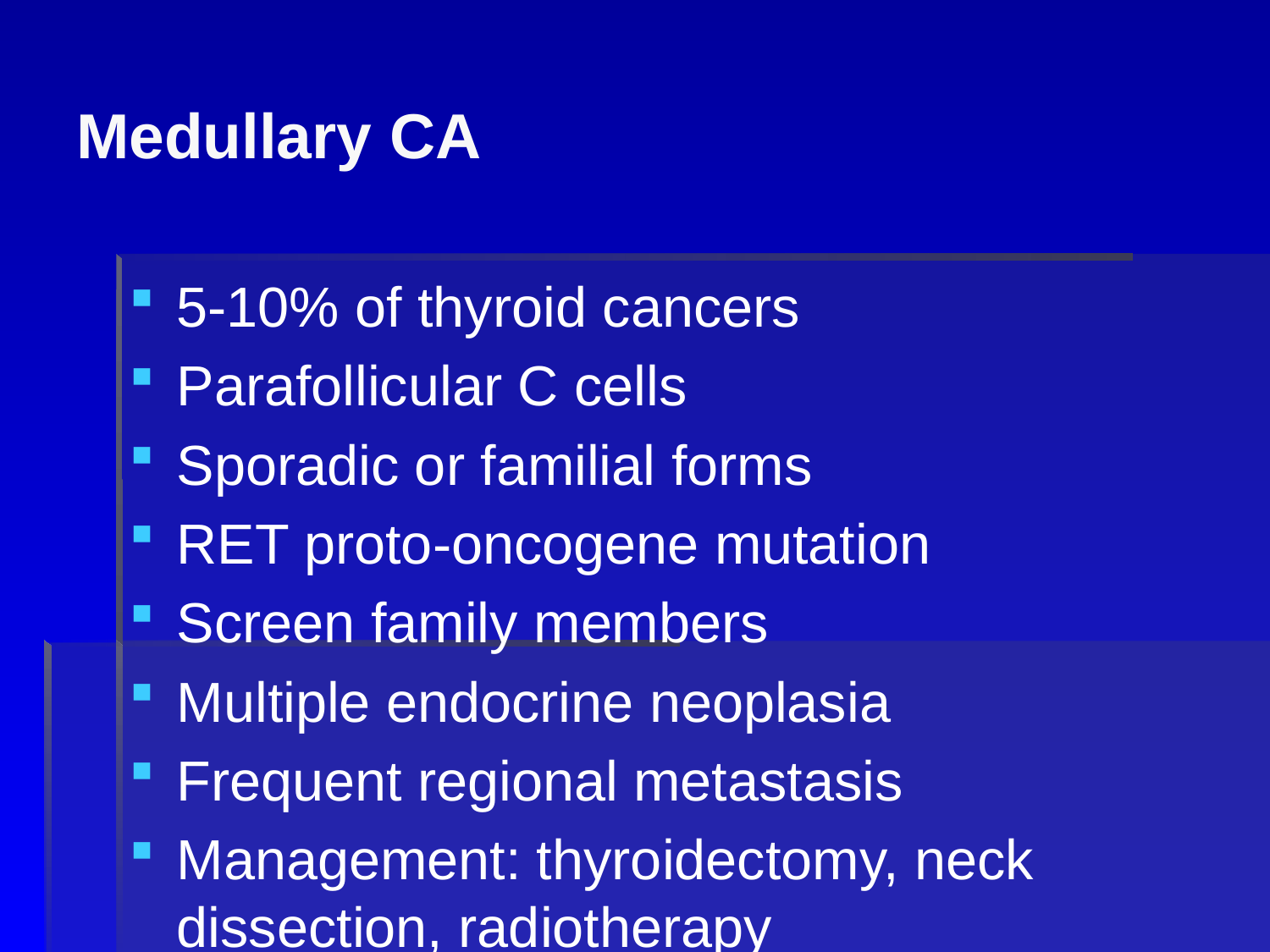

# Medullary CA
5-10% of thyroid cancers
Parafollicular C cells
Sporadic or familial forms
RET proto-oncogene mutation
Screen family members
Multiple endocrine neoplasia
Frequent regional metastasis
Management: thyroidectomy, neck dissection, radiotherapy